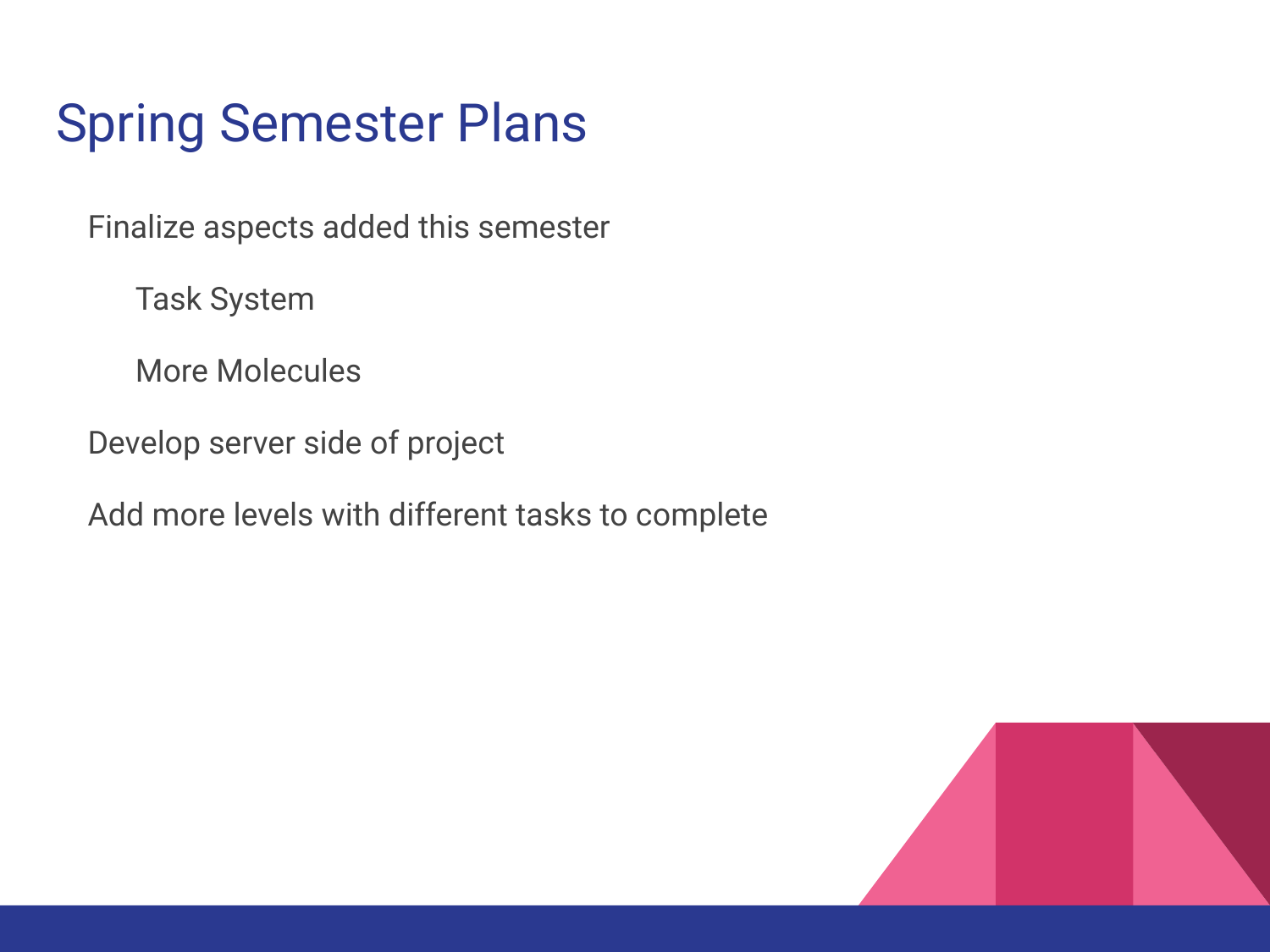

# Spring Semester Plans
Finalize aspects added this semester
Task System
More Molecules
Develop server side of project
Add more levels with different tasks to complete